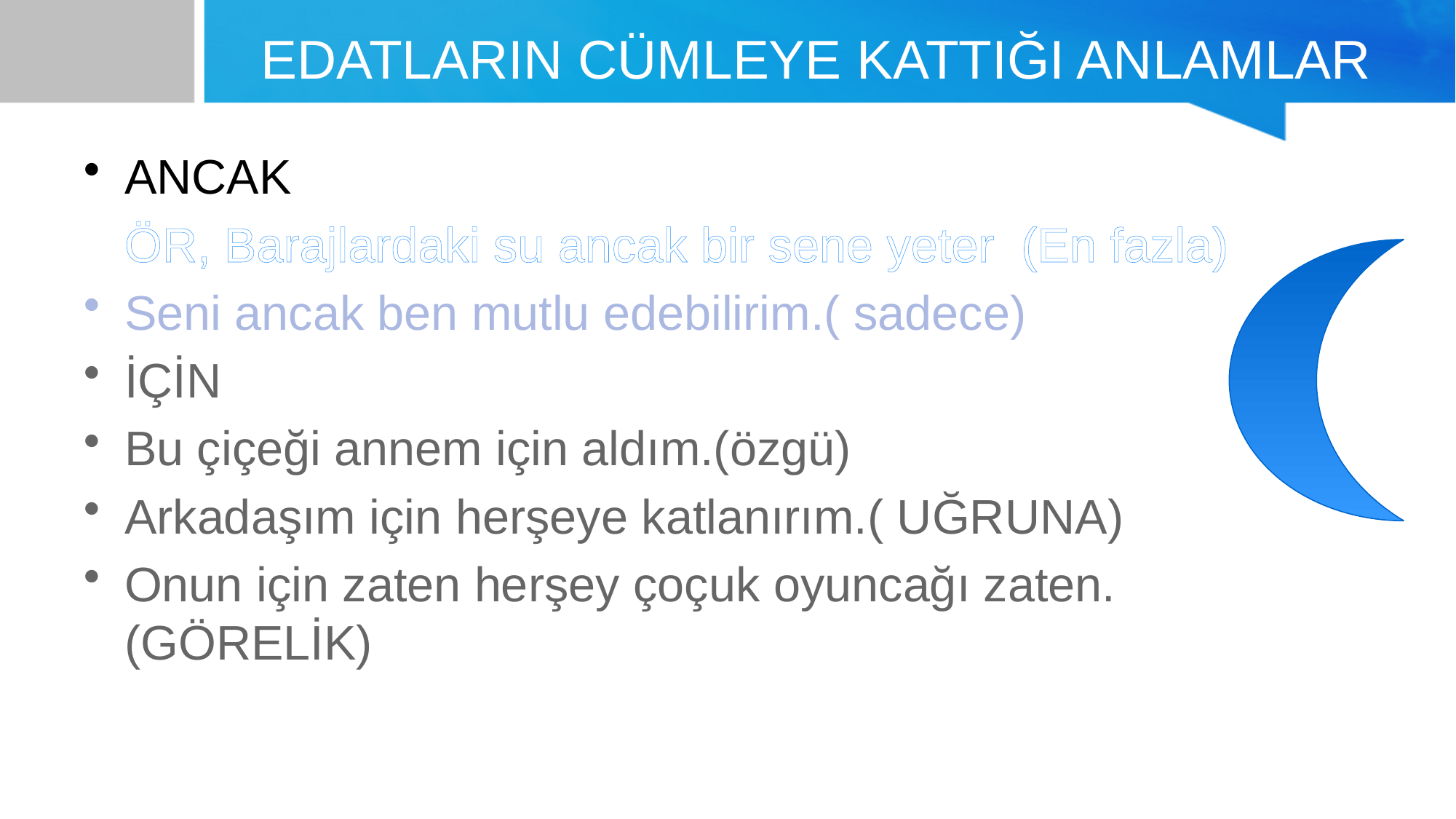

# EDATLARIN CÜMLEYE KATTIĞI ANLAMLAR
ANCAK
ÖR, Barajlardaki su ancak bir sene yeter  (En fazla)
Seni ancak ben mutlu edebilirim.( sadece)
İÇİN
Bu çiçeği annem için aldım.(özgü)
Arkadaşım için herşeye katlanırım.( UĞRUNA)
Onun için zaten herşey çoçuk oyuncağı zaten. (GÖRELİK)